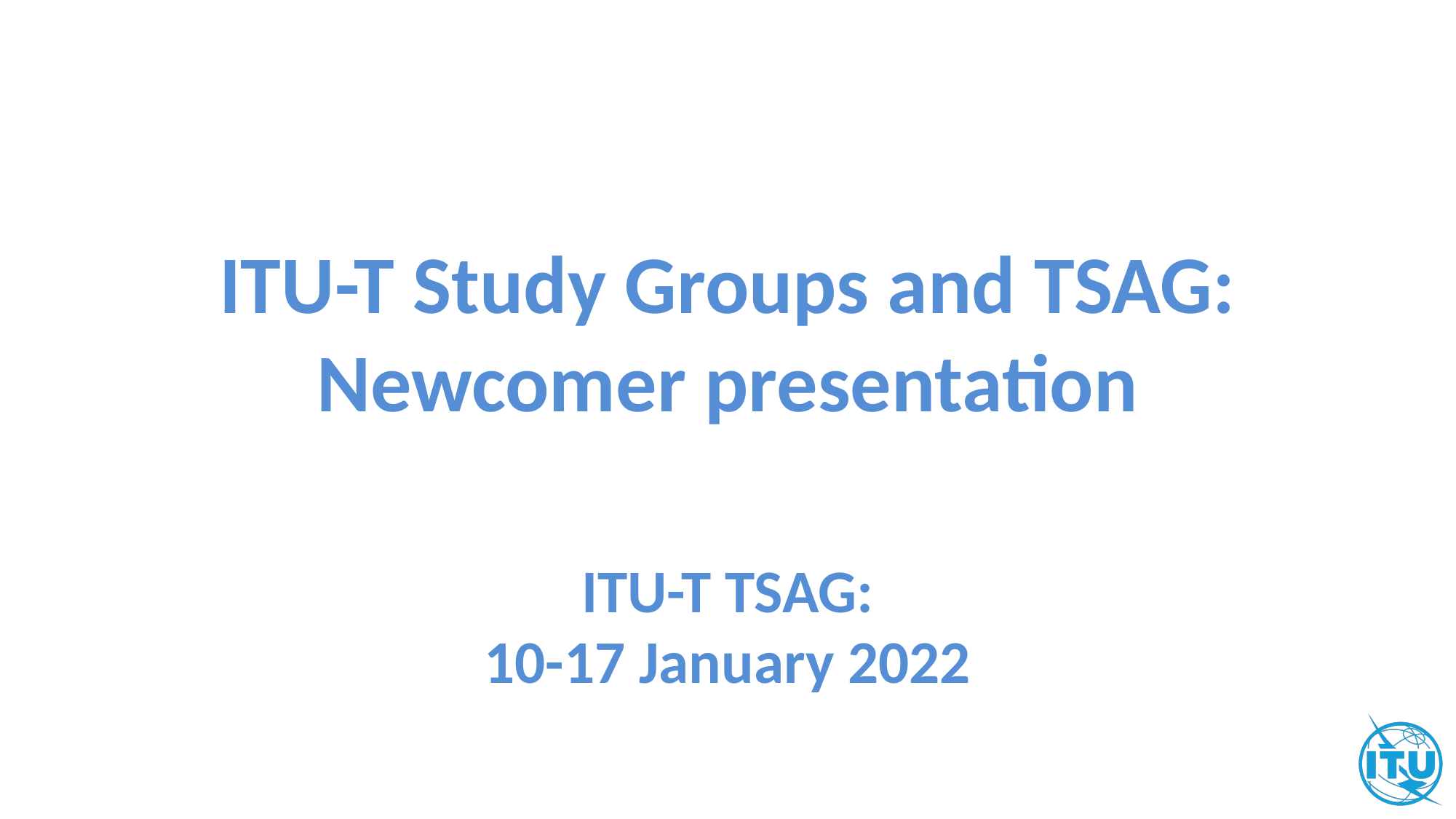

ITU-T Study Groups and TSAG:
Newcomer presentation
ITU-T TSAG:
10-17 January 2022